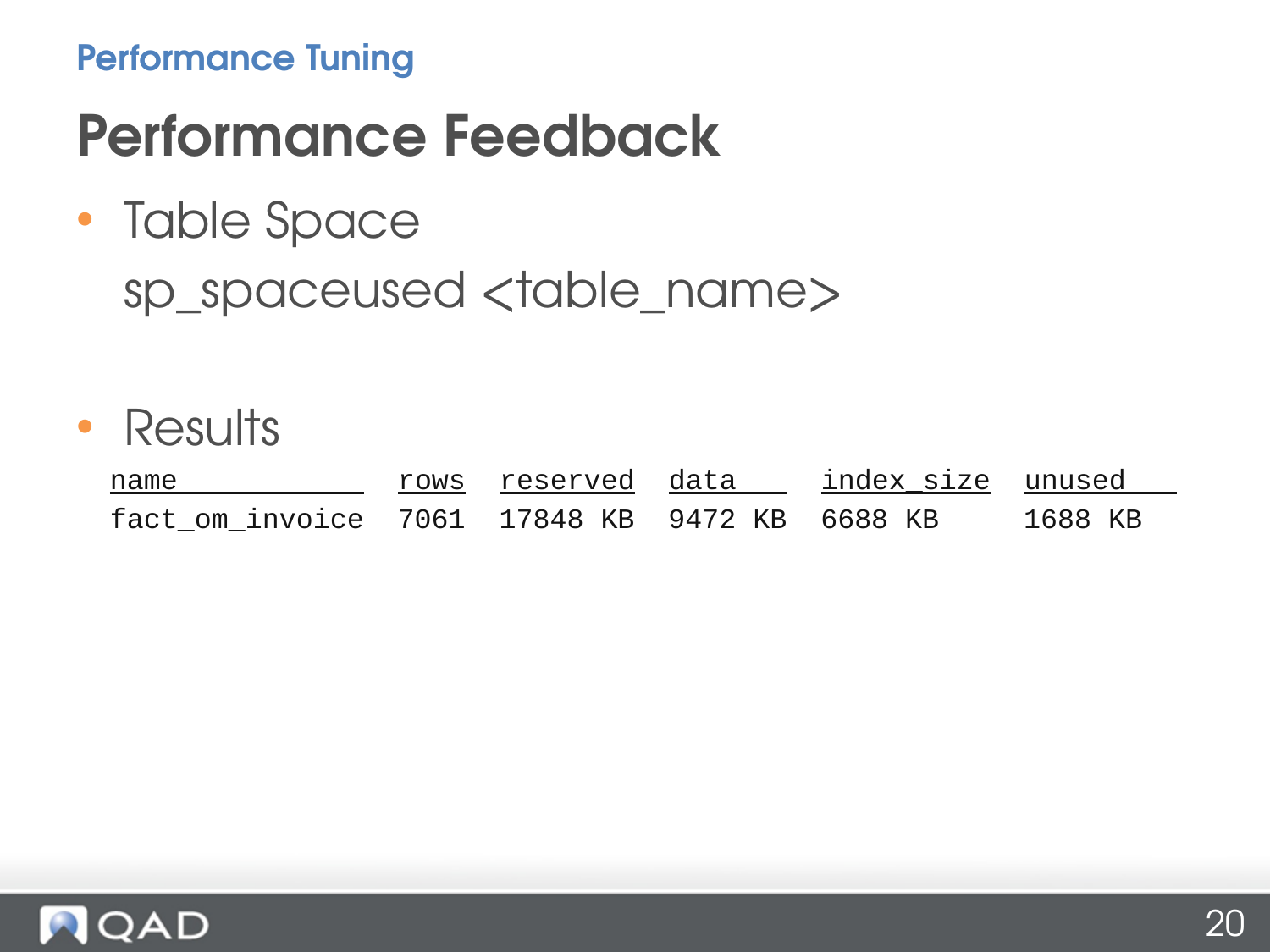

Performance Tuning
# Performance Feedback
Table Space
	sp_spaceused <table_name>

Results
  name             rows  reserved  data     index_size  unused
  fact_om_invoice  7061  17848 KB  9472 KB  6688 KB     1688 KB
20